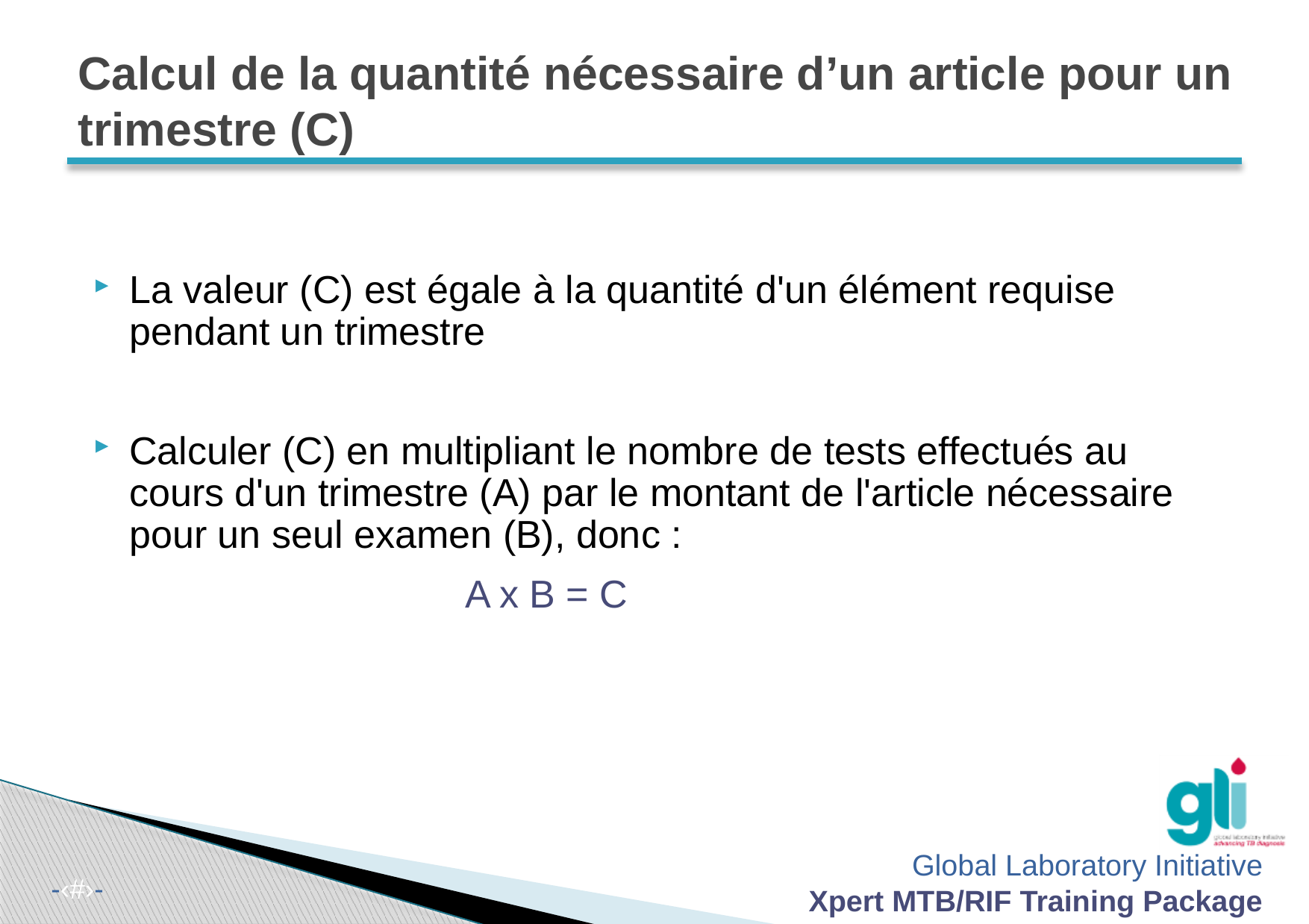

# Calcul de la quantité nécessaire d’un article pour un trimestre (C)

La valeur (C) est égale à la quantité d'un élément requise pendant un trimestre

Calculer (C) en multipliant le nombre de tests effectués au cours d'un trimestre (A) par le montant de l'article nécessaire pour un seul examen (B), donc :
				A x B = C